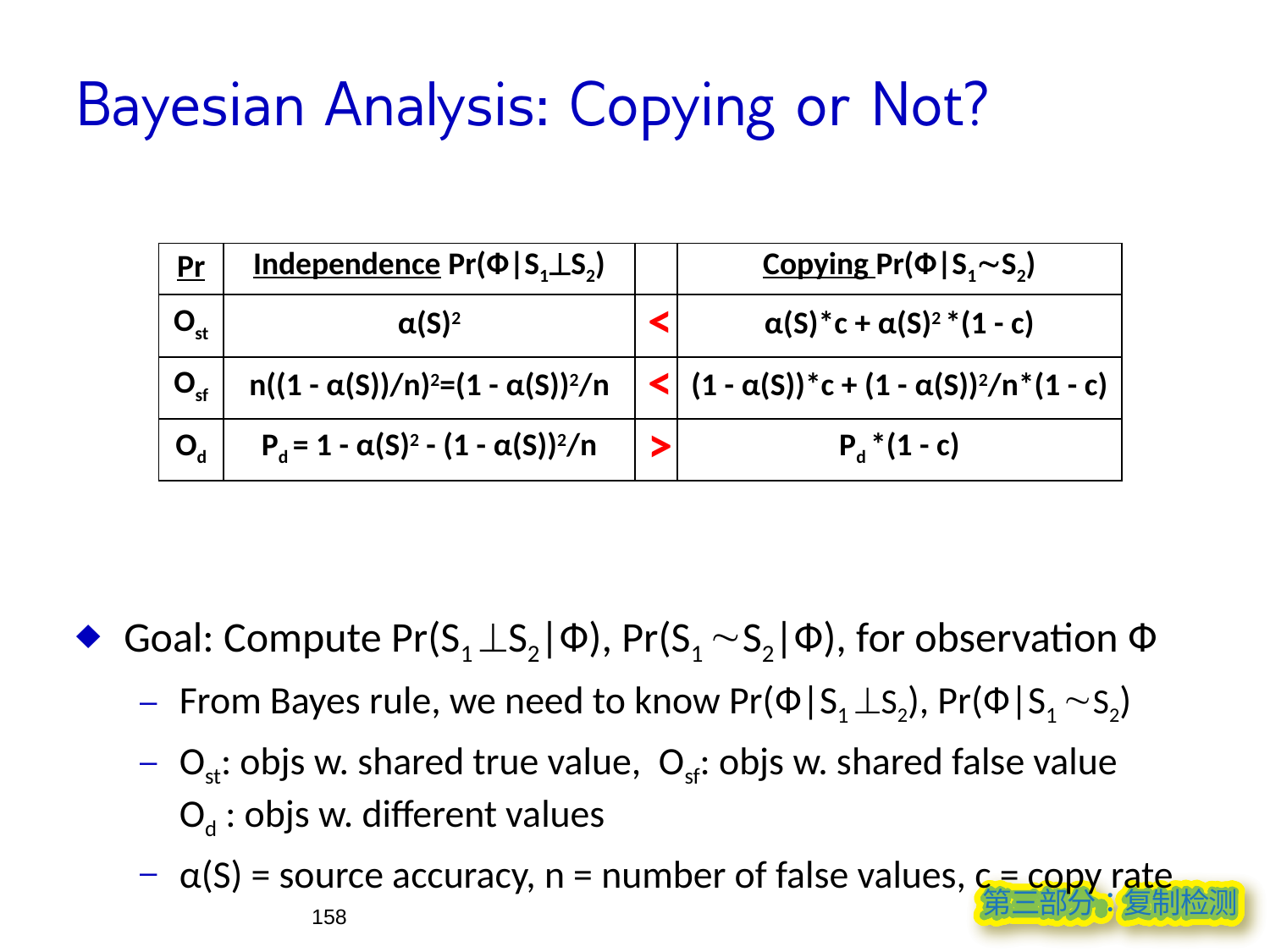

Bayesian Analysis: Copying or Not?
| Pr | Independence Pr(Ф|S1⊥S2) |  | Copying Pr(Ф|S1∼S2) |
| --- | --- | --- | --- |
| Ost | α(S)2 | < | α(S)\*c + α(S)2 \*(1 - c) |
| Osf | n((1 - α(S))/n)2=(1 - α(S))2/n | < | (1 - α(S))\*c + (1 - α(S))2/n\*(1 - c) |
| Od | Pd = 1 - α(S)2 - (1 - α(S))2/n | > | Pd \*(1 - c) |
Goal: Compute Pr(S1 ⊥S2|Ф), Pr(S1 ∼S2|Ф), for observation Ф
From Bayes rule, we need to know Pr(Ф|S1 ⊥S2), Pr(Ф|S1 ∼S2)
Ost: objs w. shared true value,  Osf: objs w. shared false value
Od : objs w. different values
α(S) = source accuracy, n = number of false values, c = copy rate
158